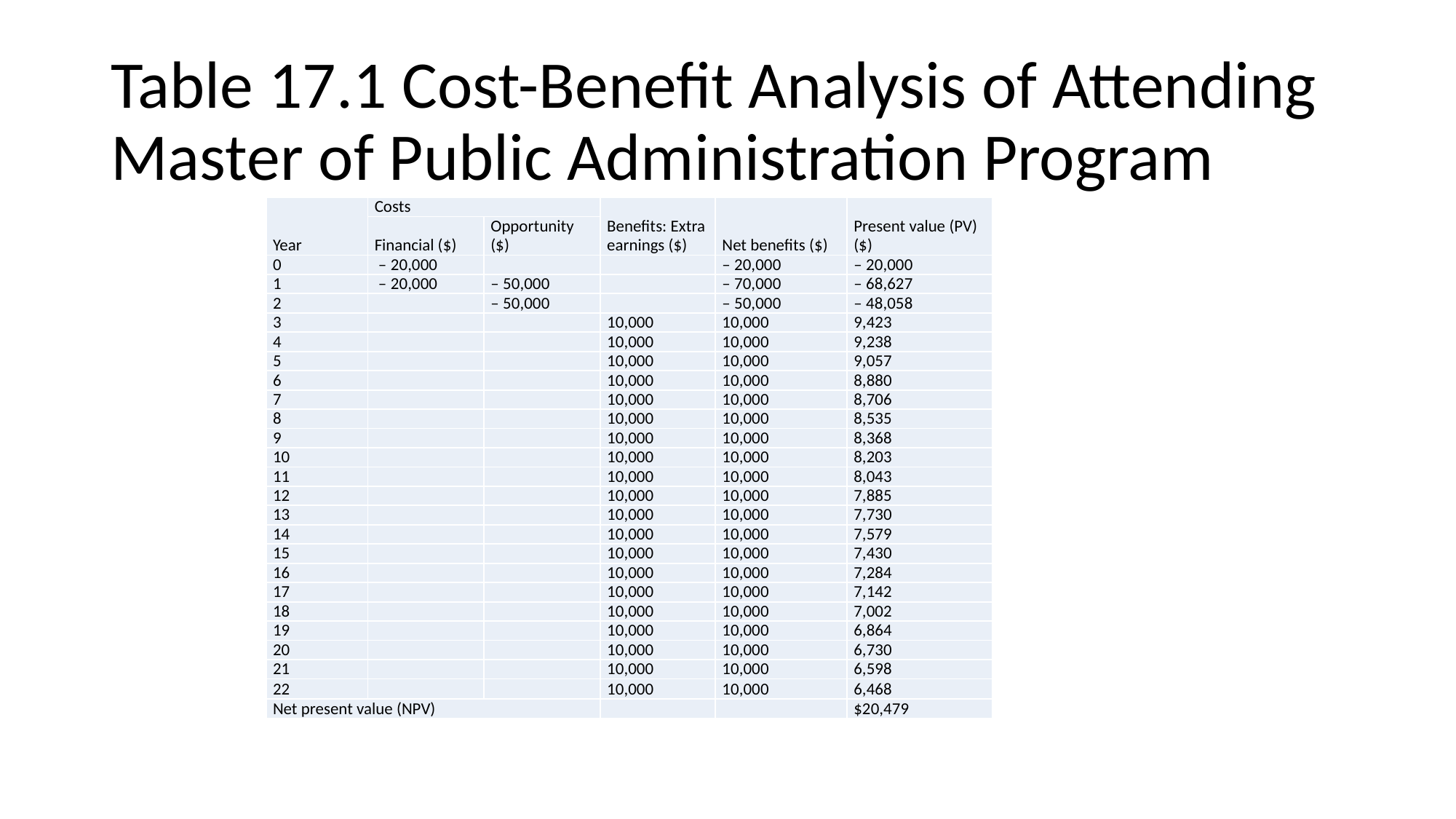

# Table 17.1 Cost-Benefit Analysis of Attending Master of Public Administration Program
| Year | Costs |  | Benefits: Extra earnings ($) | Net benefits ($) | Present value (PV) ($) |
| --- | --- | --- | --- | --- | --- |
|  | Financial ($) | Opportunity ($) |  |  |  |
| 0 | – 20,000 |  |  | – 20,000 | – 20,000 |
| 1 | – 20,000 | – 50,000 |  | – 70,000 | – 68,627 |
| 2 |  | – 50,000 |  | – 50,000 | – 48,058 |
| 3 |  |  | 10,000 | 10,000 | 9,423 |
| 4 |  |  | 10,000 | 10,000 | 9,238 |
| 5 |  |  | 10,000 | 10,000 | 9,057 |
| 6 |  |  | 10,000 | 10,000 | 8,880 |
| 7 |  |  | 10,000 | 10,000 | 8,706 |
| 8 |  |  | 10,000 | 10,000 | 8,535 |
| 9 |  |  | 10,000 | 10,000 | 8,368 |
| 10 |  |  | 10,000 | 10,000 | 8,203 |
| 11 |  |  | 10,000 | 10,000 | 8,043 |
| 12 |  |  | 10,000 | 10,000 | 7,885 |
| 13 |  |  | 10,000 | 10,000 | 7,730 |
| 14 |  |  | 10,000 | 10,000 | 7,579 |
| 15 |  |  | 10,000 | 10,000 | 7,430 |
| 16 |  |  | 10,000 | 10,000 | 7,284 |
| 17 |  |  | 10,000 | 10,000 | 7,142 |
| 18 |  |  | 10,000 | 10,000 | 7,002 |
| 19 |  |  | 10,000 | 10,000 | 6,864 |
| 20 |  |  | 10,000 | 10,000 | 6,730 |
| 21 |  |  | 10,000 | 10,000 | 6,598 |
| 22 |  |  | 10,000 | 10,000 | 6,468 |
| Net present value (NPV) |  |  |  |  | $20,479 |